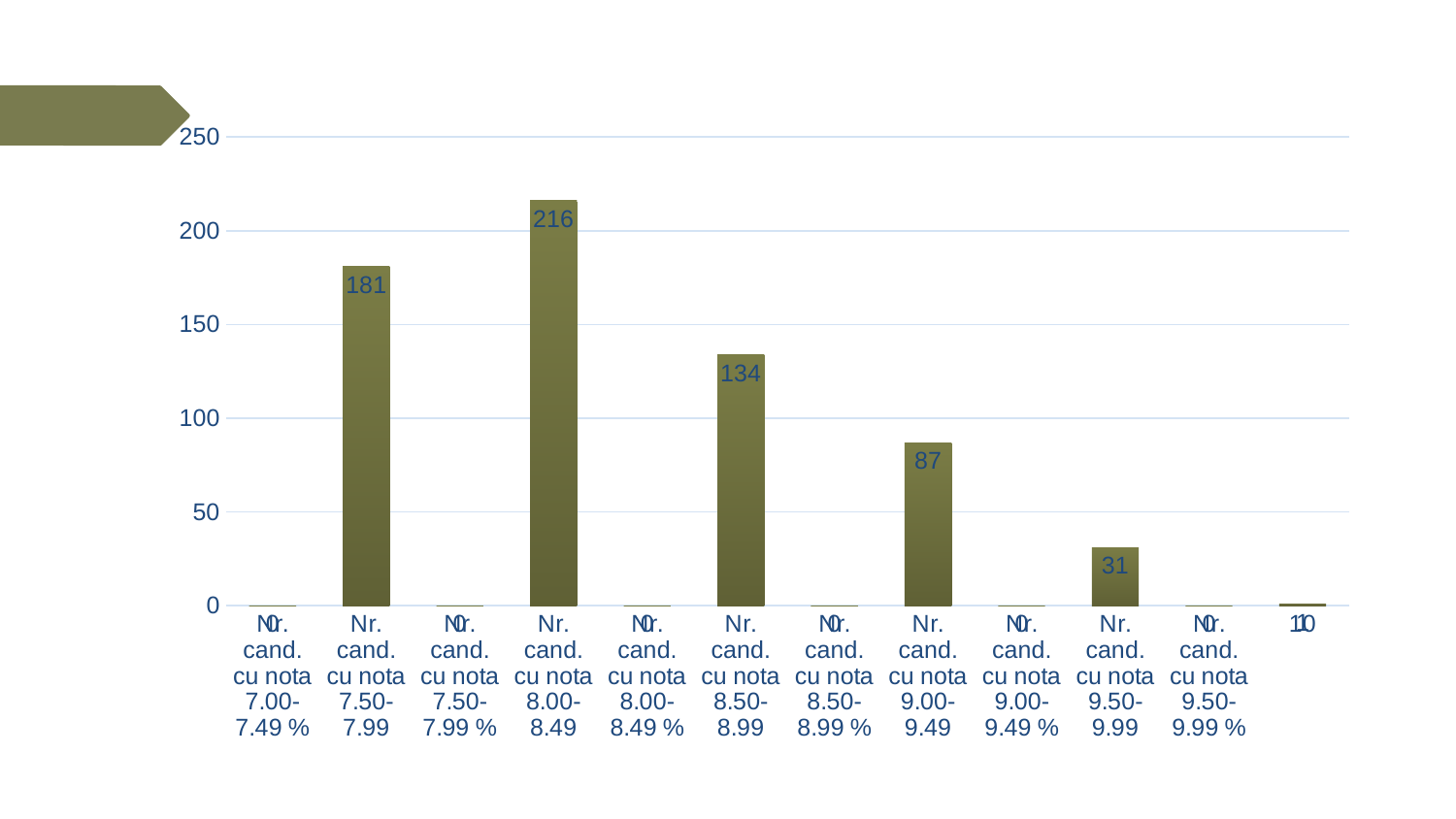

### Chart

| Category | 422 |
|---|---|
| Nr. cand. cu nota 7.00-7.49 % | 0.0 |
| Nr. cand. cu nota 7.50-7.99 | 181.0 |
| Nr. cand. cu nota 7.50-7.99 % | 0.0 |
| Nr. cand. cu nota 8.00-8.49 | 216.0 |
| Nr. cand. cu nota 8.00-8.49 % | 0.0 |
| Nr. cand. cu nota 8.50-8.99 | 134.0 |
| Nr. cand. cu nota 8.50-8.99 % | 0.0 |
| Nr. cand. cu nota 9.00-9.49 | 87.0 |
| Nr. cand. cu nota 9.00-9.49 % | 0.0 |
| Nr. cand. cu nota 9.50-9.99 | 31.0 |
| Nr. cand. cu nota 9.50-9.99 % | 0.0 |
| 10 | 1.0 |